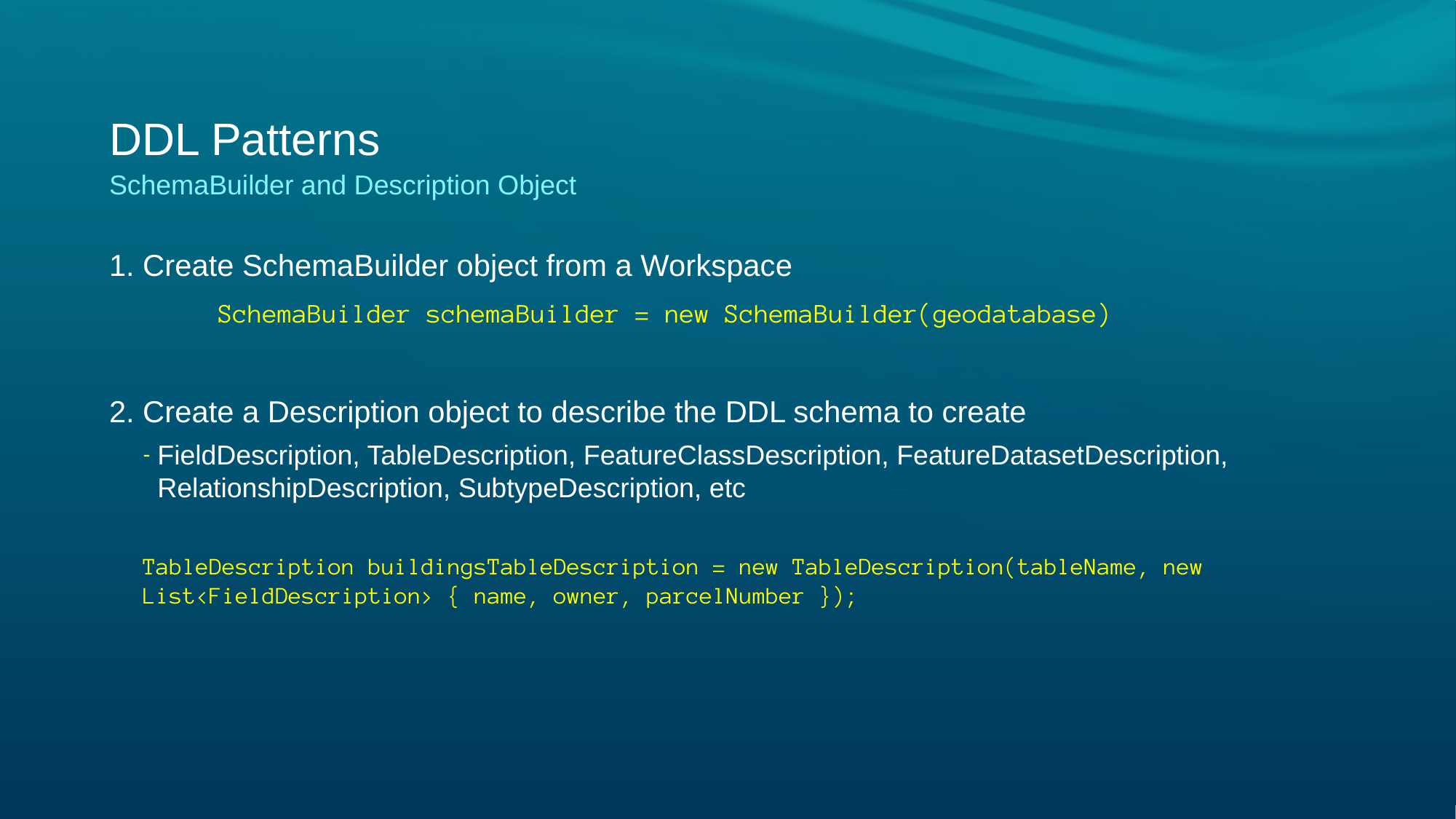

# DDL Patterns
SchemaBuilder and Description Object

1. Create SchemaBuilder object from a Workspace
	SchemaBuilder schemaBuilder = new SchemaBuilder(geodatabase)

2. Create a Description object to describe the DDL schema to create
FieldDescription, TableDescription, FeatureClassDescription, FeatureDatasetDescription, RelationshipDescription, SubtypeDescription, etc

TableDescription buildingsTableDescription = new TableDescription(tableName, new List<FieldDescription> { name, owner, parcelNumber });